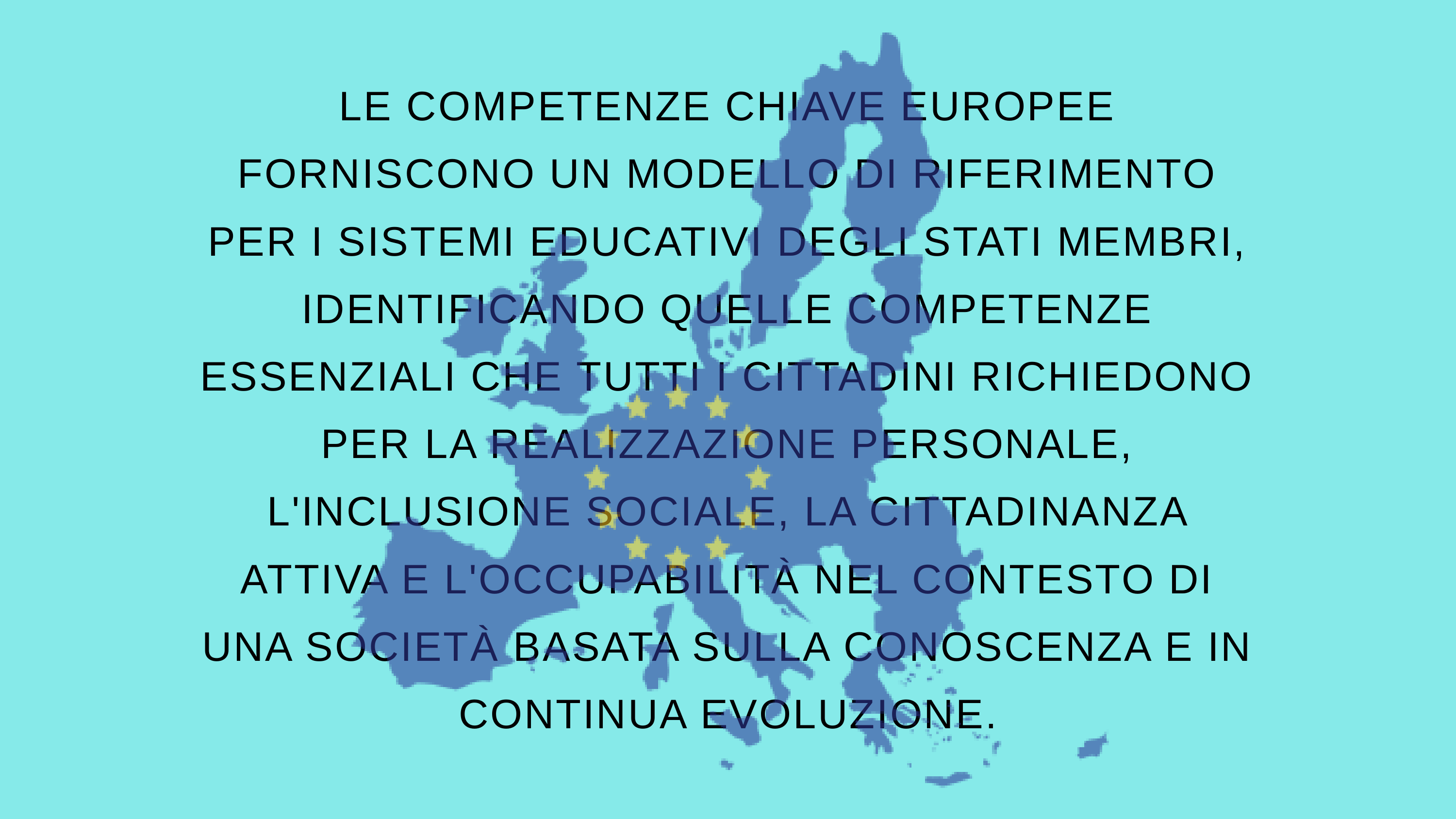

LE COMPETENZE CHIAVE EUROPEE FORNISCONO UN MODELLO DI RIFERIMENTO PER I SISTEMI EDUCATIVI DEGLI STATI MEMBRI, IDENTIFICANDO QUELLE COMPETENZE ESSENZIALI CHE TUTTI I CITTADINI RICHIEDONO PER LA REALIZZAZIONE PERSONALE, L'INCLUSIONE SOCIALE, LA CITTADINANZA ATTIVA E L'OCCUPABILITÀ NEL CONTESTO DI UNA SOCIETÀ BASATA SULLA CONOSCENZA E IN CONTINUA EVOLUZIONE.